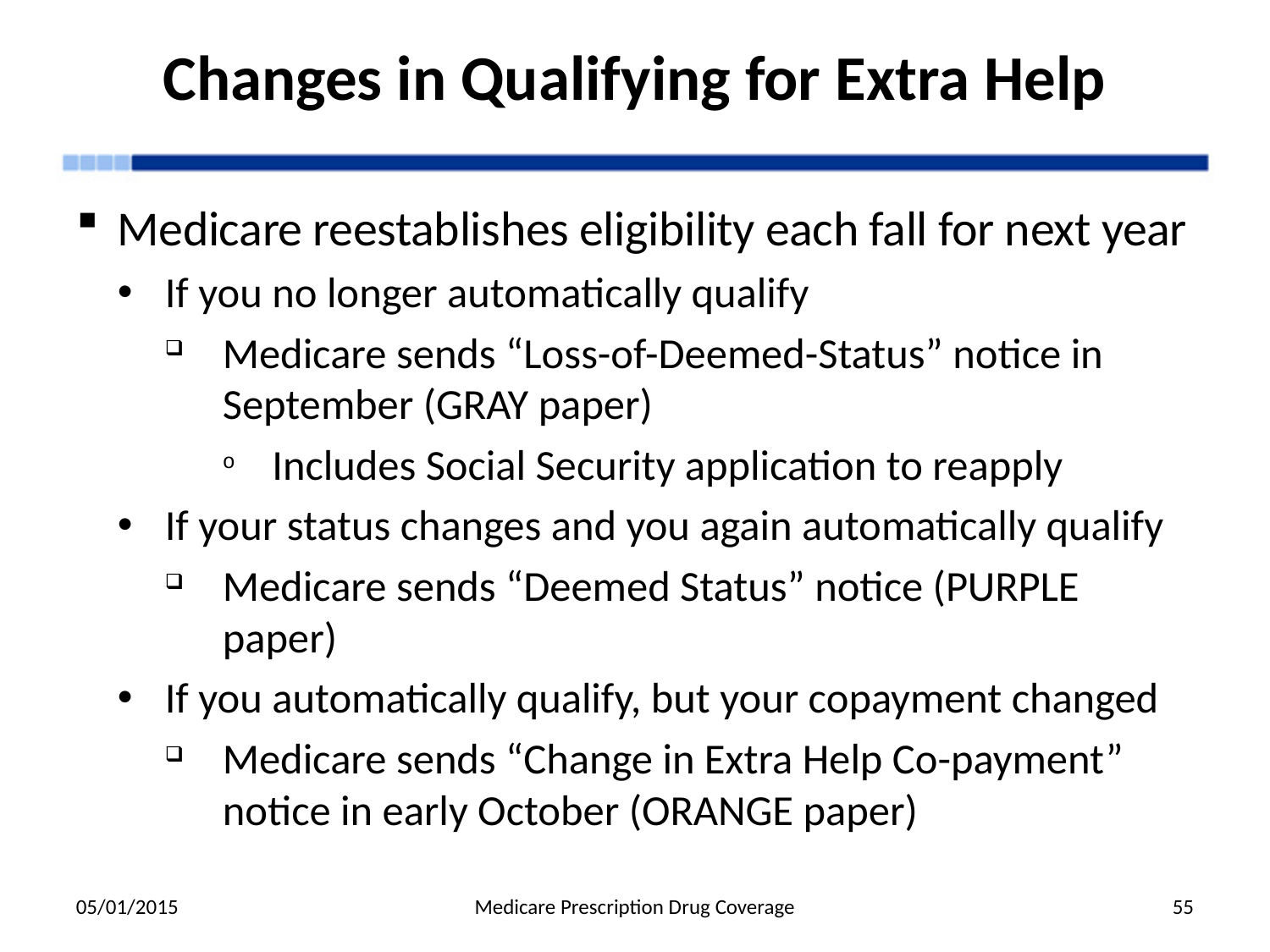

# Changes in Qualifying for Extra Help
Medicare reestablishes eligibility each fall for next year
If you no longer automatically qualify
Medicare sends “Loss-of-Deemed-Status” notice in September (GRAY paper)
Includes Social Security application to reapply
If your status changes and you again automatically qualify
Medicare sends “Deemed Status” notice (PURPLE paper)
If you automatically qualify, but your copayment changed
Medicare sends “Change in Extra Help Co-payment” notice in early October (ORANGE paper)

05/01/2015
Medicare Prescription Drug Coverage
55